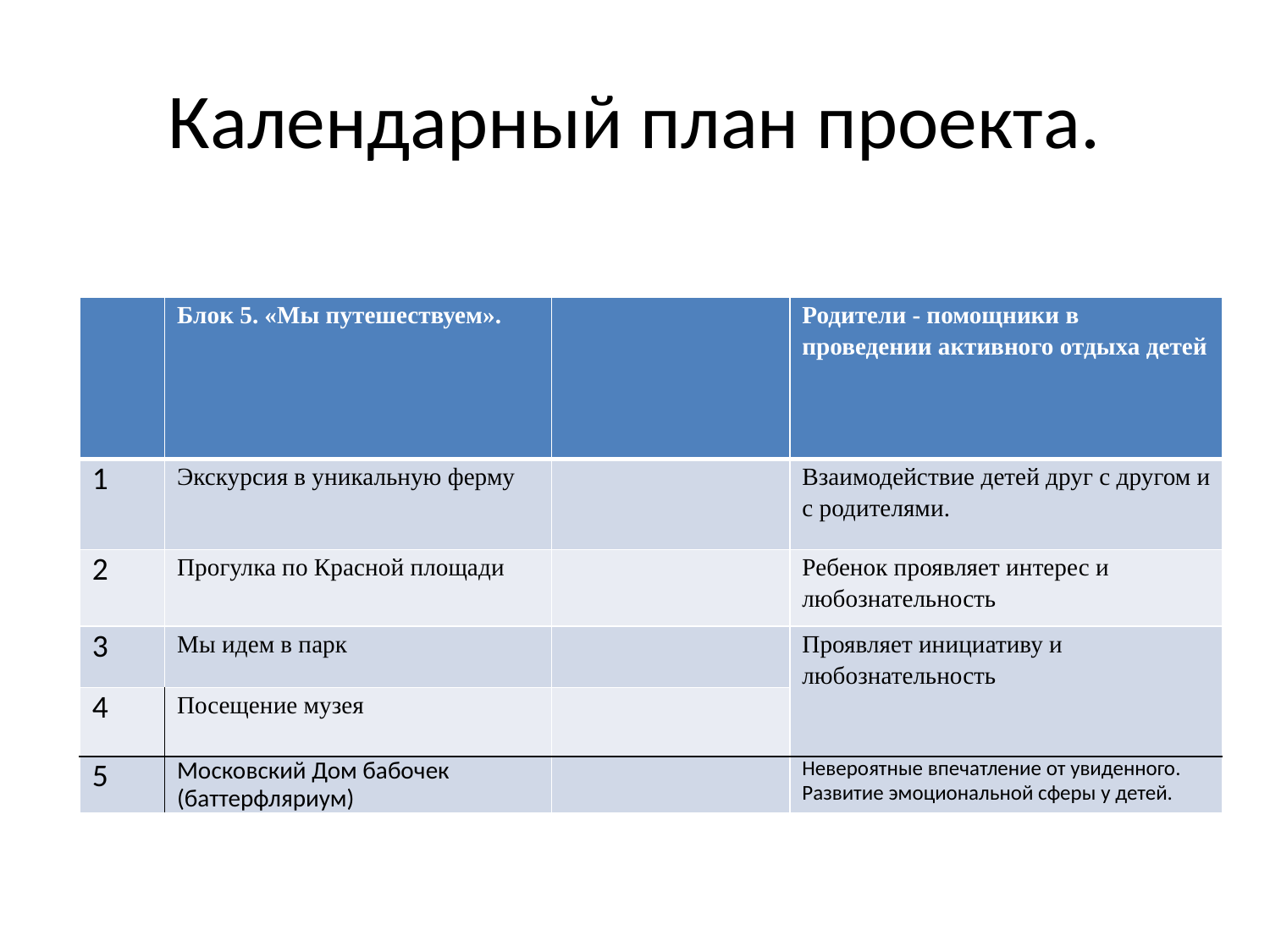

# Календарный план проекта.
|  | Блок 5. «Мы путешествуем». |  | Родители - помощники в проведении активного отдыха детей |
| --- | --- | --- | --- |
| 1 | Экскурсия в уникальную ферму |  | Взаимодействие детей друг с другом и с родителями. |
| 2 | Прогулка по Красной площади |  | Ребенок проявляет интерес и любознательность |
| 3 | Мы идем в парк |  | Проявляет инициативу и любознательность |
| 4 | Посещение музея |  |  |
| 5 | Московский Дом бабочек (баттерфляриум) |  | Невероятные впечатление от увиденного. Развитие эмоциональной сферы у детей. |